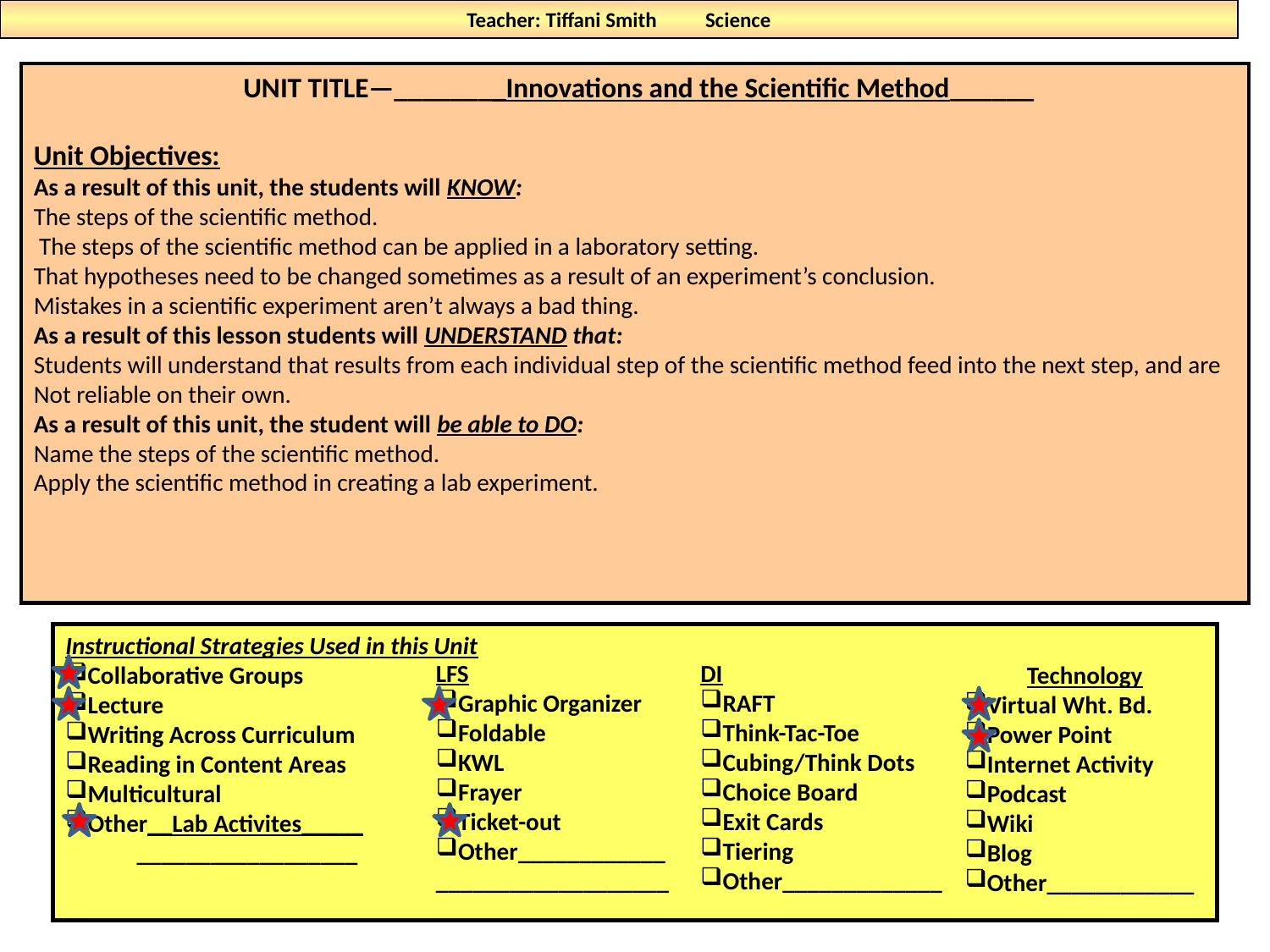

Teacher: Tiffani Smith          Science
                                 UNIT TITLE—________Innovations and the Scientific Method______

Unit Objectives:
As a result of this unit, the students will KNOW:
The steps of the scientific method.
 The steps of the scientific method can be applied in a laboratory setting.
That hypotheses need to be changed sometimes as a result of an experiment’s conclusion.
Mistakes in a scientific experiment aren’t always a bad thing.
As a result of this lesson students will UNDERSTAND that:
Students will understand that results from each individual step of the scientific method feed into the next step, and are
Not reliable on their own.
As a result of this unit, the student will be able to DO:
Name the steps of the scientific method.
Apply the scientific method in creating a lab experiment.

LFS
Graphic Organizer
Foldable
KWL
Frayer
Ticket-out
Other____________
___________________

DI
RAFT
Think-Tac-Toe
Cubing/Think Dots
Choice Board
Exit Cards
Tiering
Other_____________
Instructional Strategies Used in this Unit
Collaborative Groups
Lecture
Writing Across Curriculum
Reading in Content Areas
Multicultural
Other__Lab Activites_____
             __________________

Technology
Virtual Wht. Bd.
Power Point
Internet Activity
Podcast
Wiki
Blog
Other____________